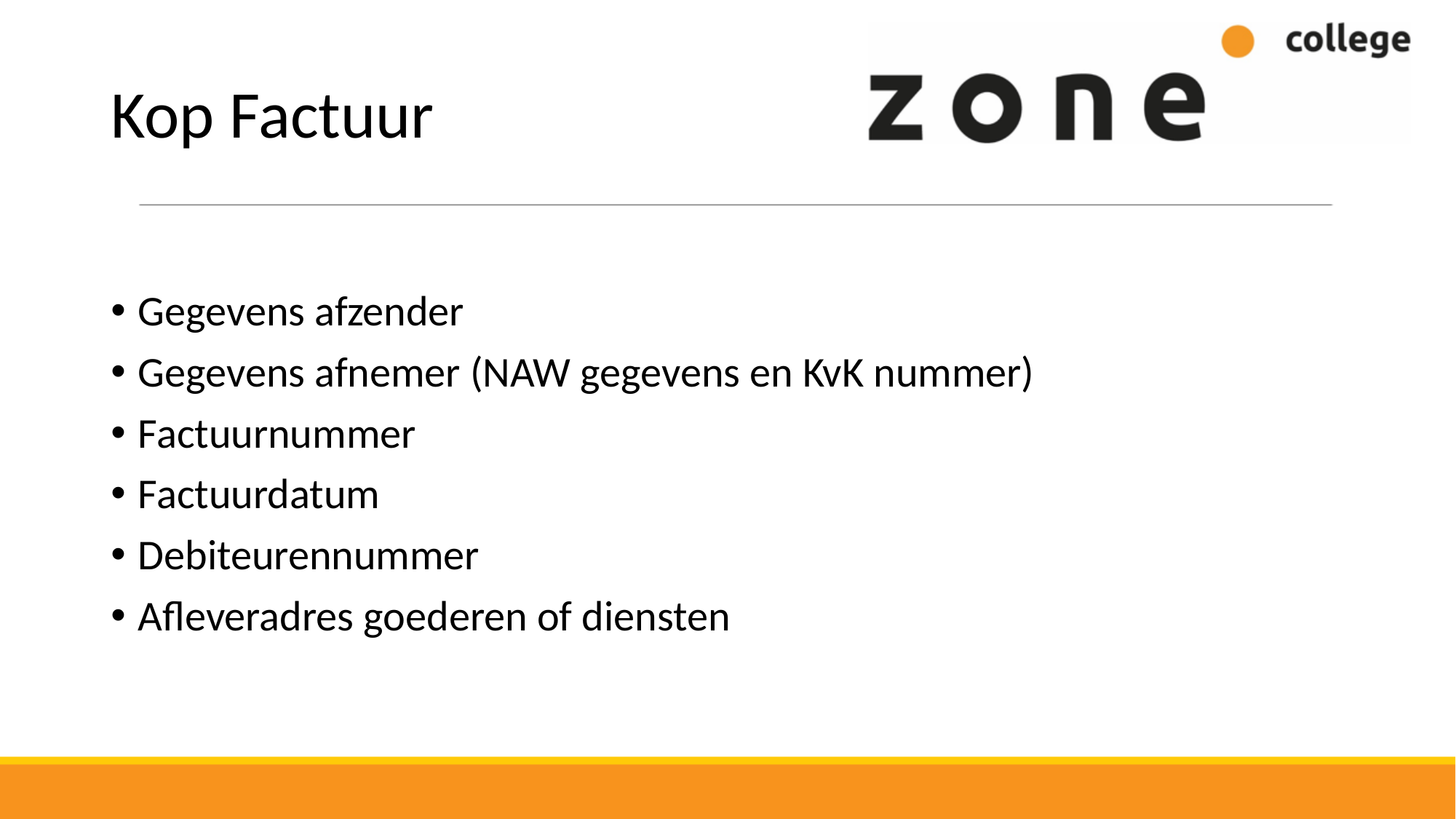

# Kop Factuur

Gegevens afzender
Gegevens afnemer (NAW gegevens en KvK nummer)
Factuurnummer
Factuurdatum
Debiteurennummer
Afleveradres goederen of diensten